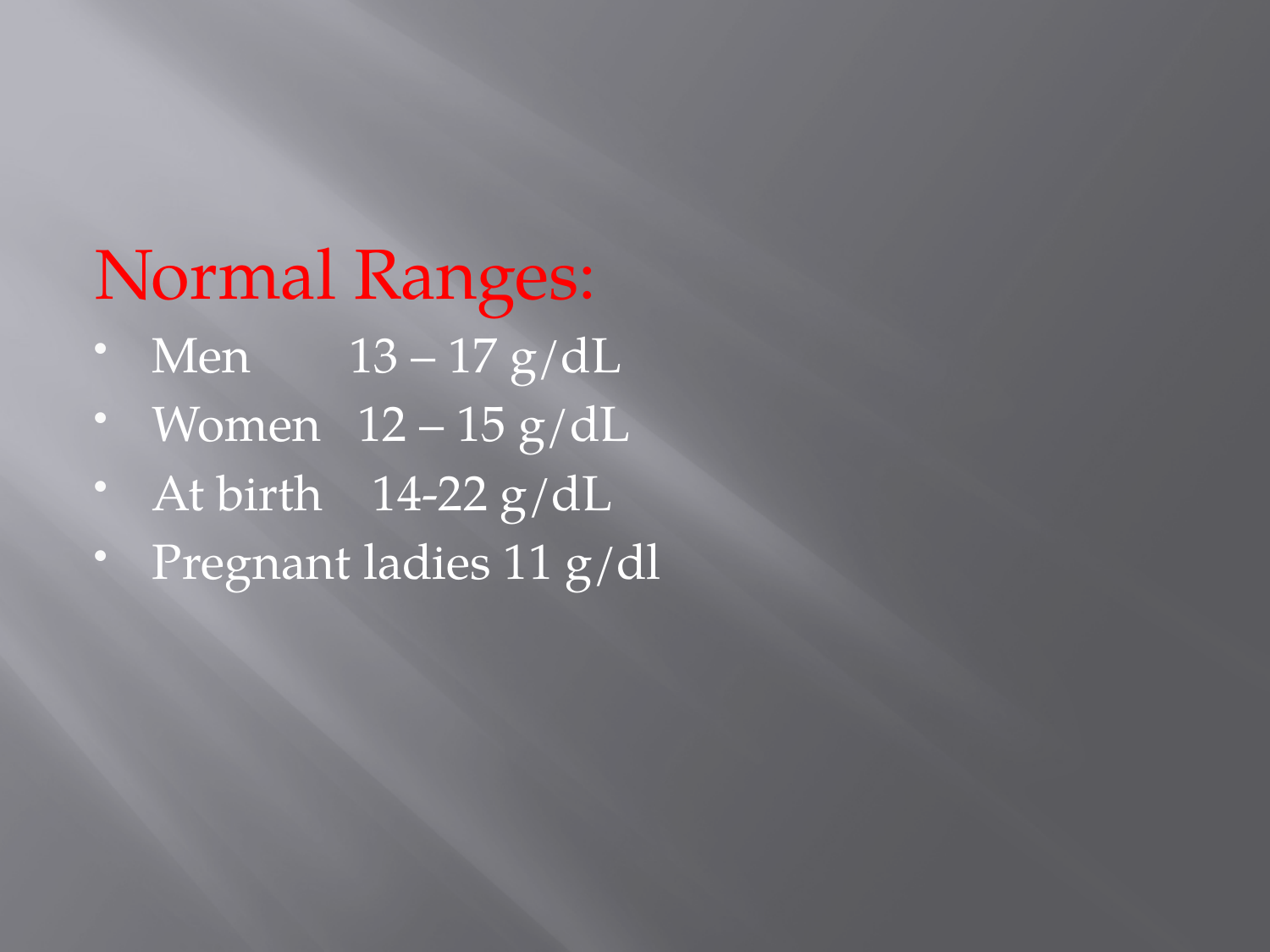

Normal Ranges:
Men        13 – 17 g/dL
Women   12 – 15 g/dL
At birth    14-22 g/dL
Pregnant ladies 11 g/dl